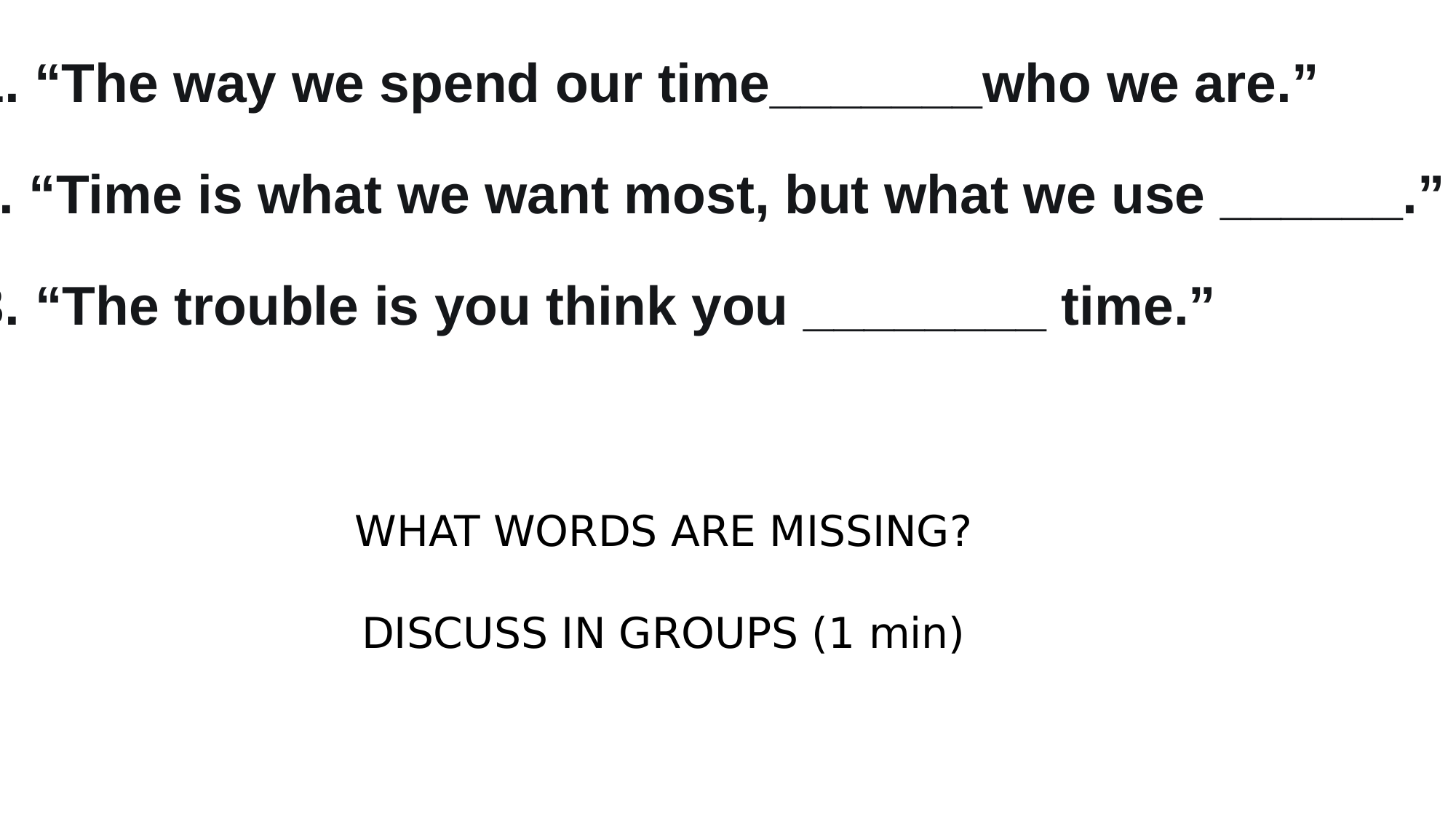

1. “The way we spend our time_______who we are.”
2. “Time is what we want most, but what we use ______.”
3. “The trouble is you think you ________ time.”

WHAT WORDS ARE MISSING?

DISCUSS IN GROUPS (1 min)